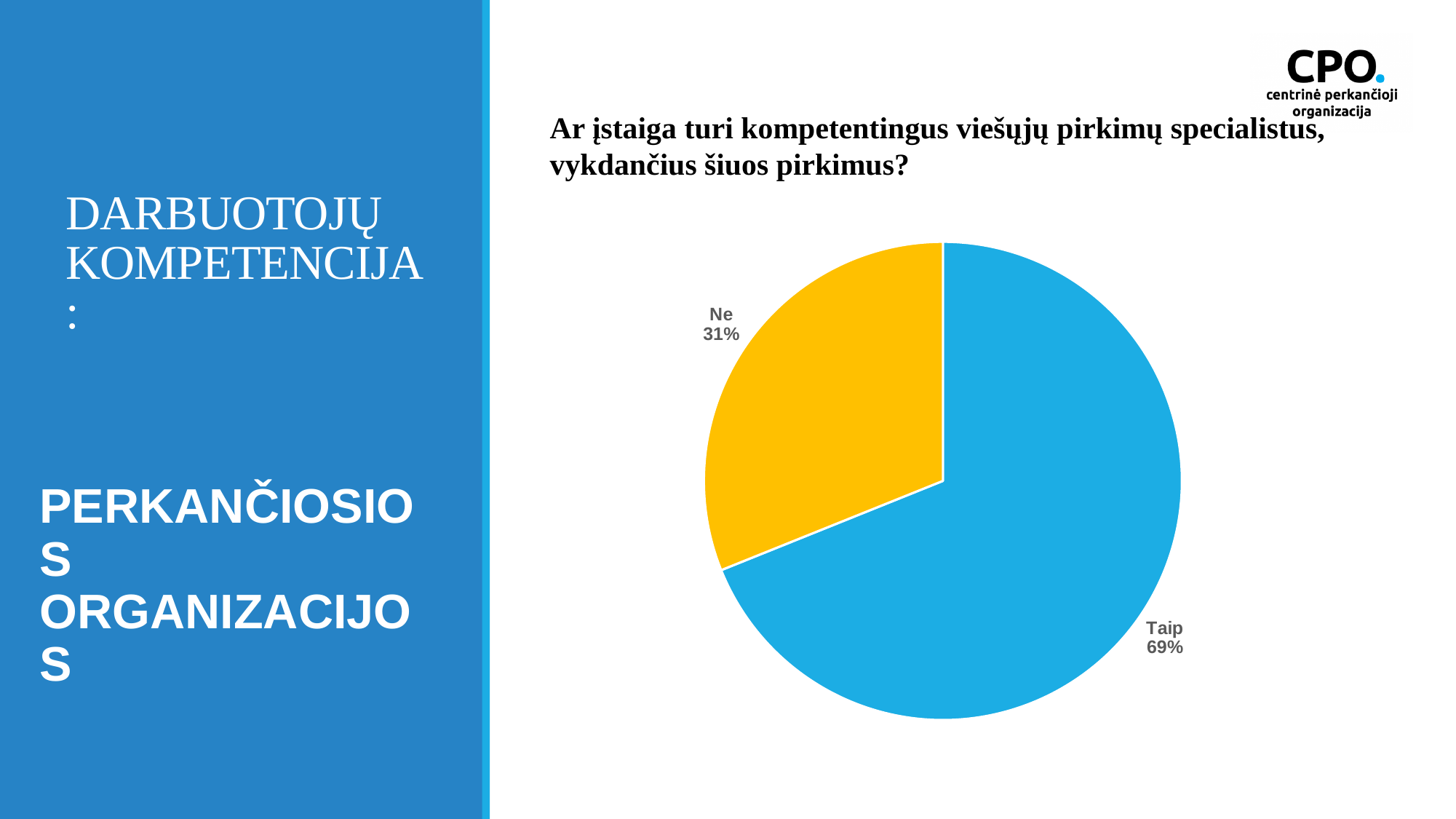

# Darbuotojų kompetencija:
Ar įstaiga turi kompetentingus viešųjų pirkimų specialistus, vykdančius šiuos pirkimus?

### Chart

| Category | Pardavimas |
|---|---|
| Taip | 68.91 |
| Ne | 31.09 |
     PERKANČIOSIOS ORGANIZACIJOS